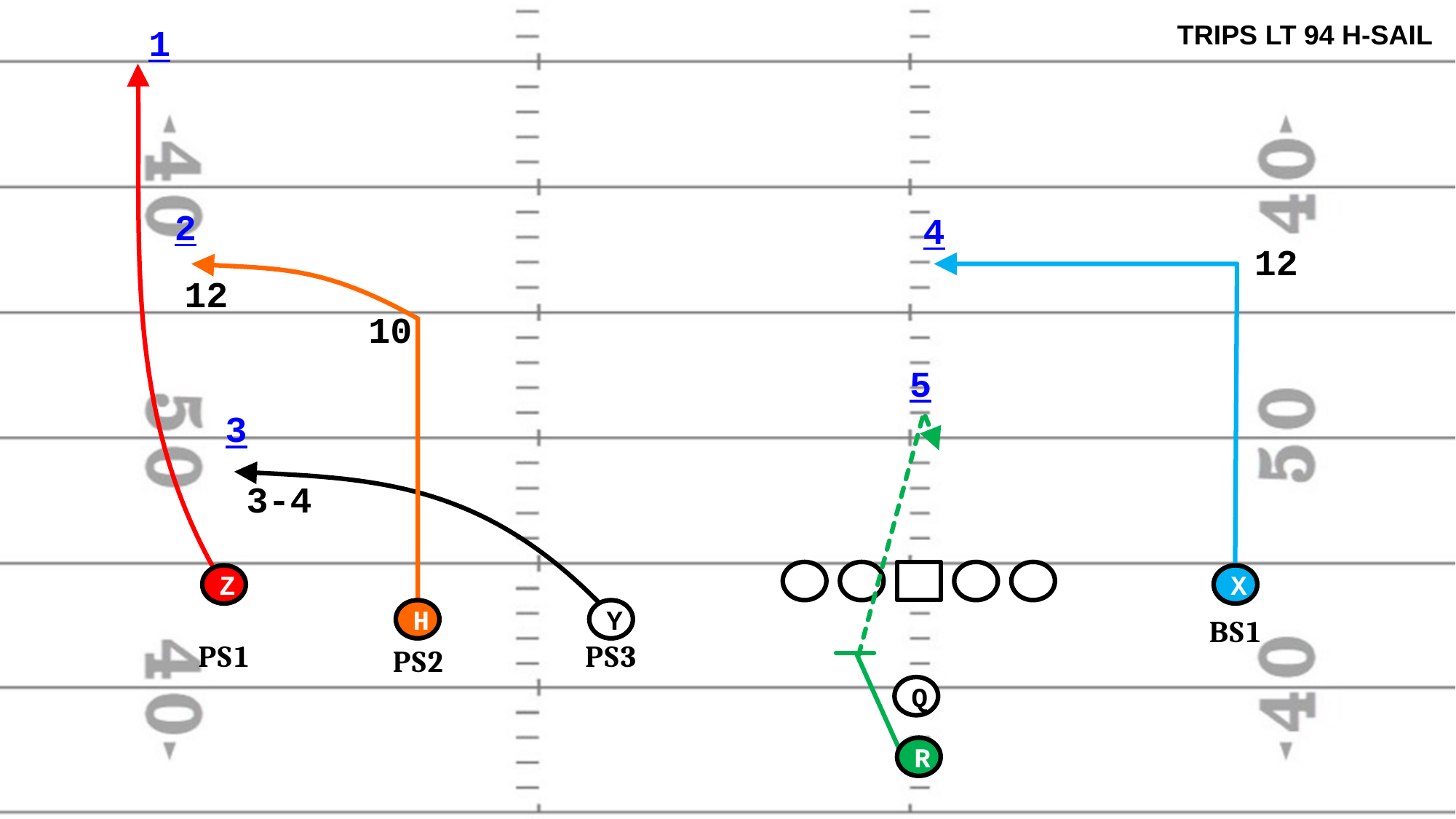

TRIPS LT 94 H-SAIL
1

2
4
12

12
10
5
3

3-4

Z
X
H
Y
BS1
PS1
PS3
PS2
Q
R